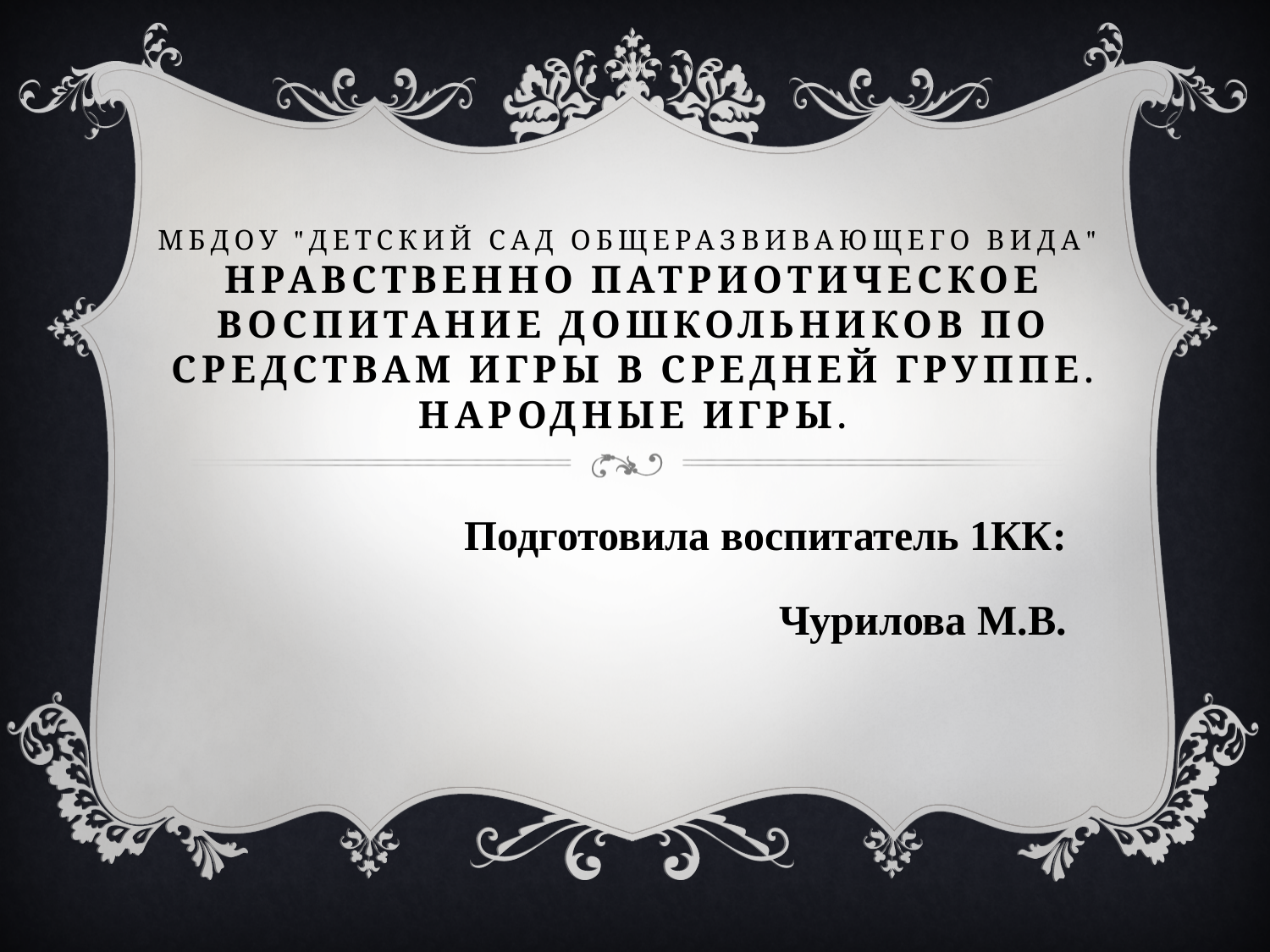

# МБДОУ "Детский сад общеразвивающего вида" Нравственно патриотическое воспитание дошкольников по средствам игры в средней группе. Народные игры.
Подготовила воспитатель 1КК:
 Чурилова М.В.